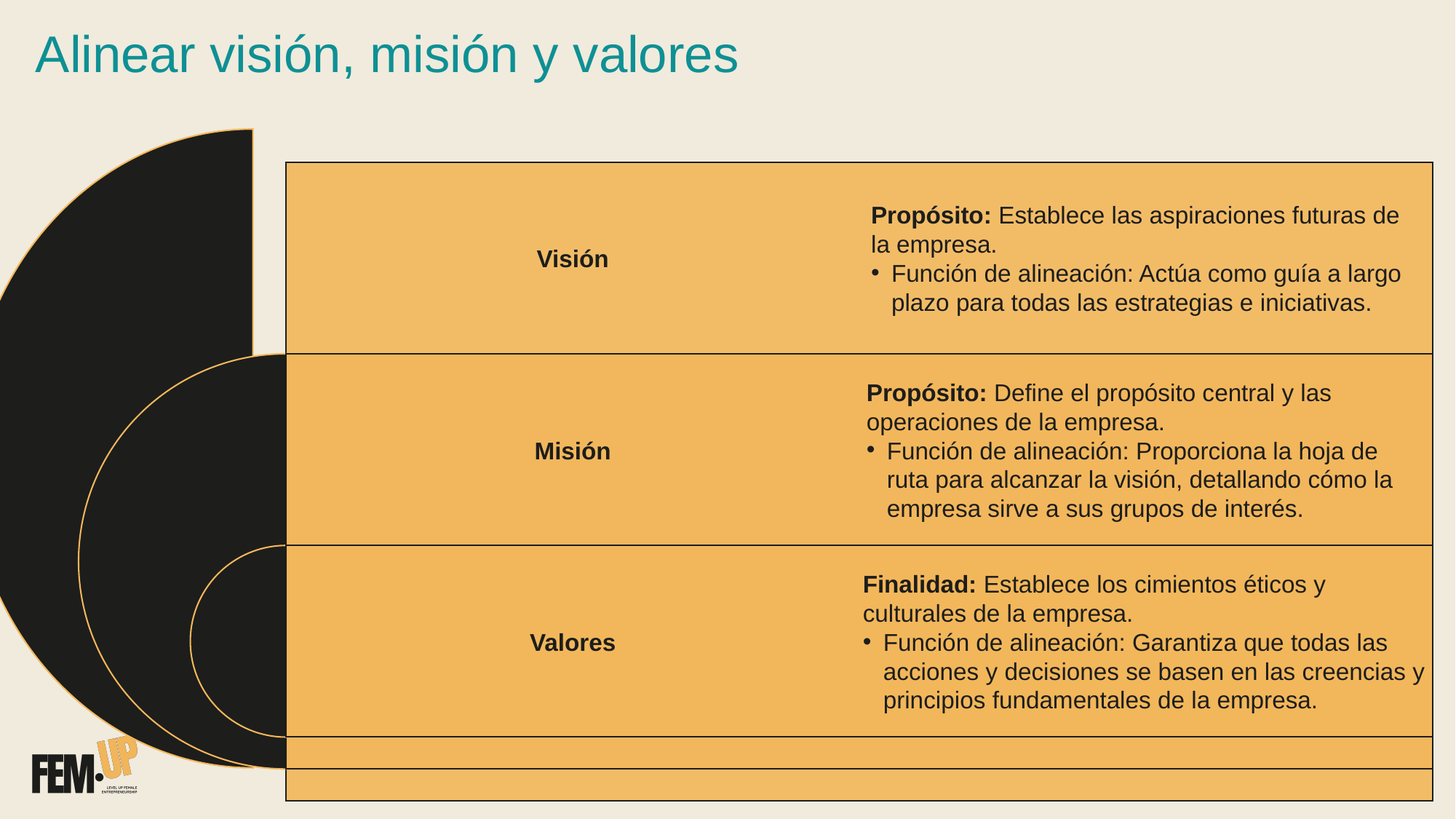

# Alinear visión, misión y valores
Visión
Misión
Valores
Propósito: Establece las aspiraciones futuras de la empresa.
Función de alineación: Actúa como guía a largo plazo para todas las estrategias e iniciativas.
Propósito: Define el propósito central y las operaciones de la empresa.
Función de alineación: Proporciona la hoja de ruta para alcanzar la visión, detallando cómo la empresa sirve a sus grupos de interés.
Finalidad: Establece los cimientos éticos y culturales de la empresa.
Función de alineación: Garantiza que todas las acciones y decisiones se basen en las creencias y principios fundamentales de la empresa.